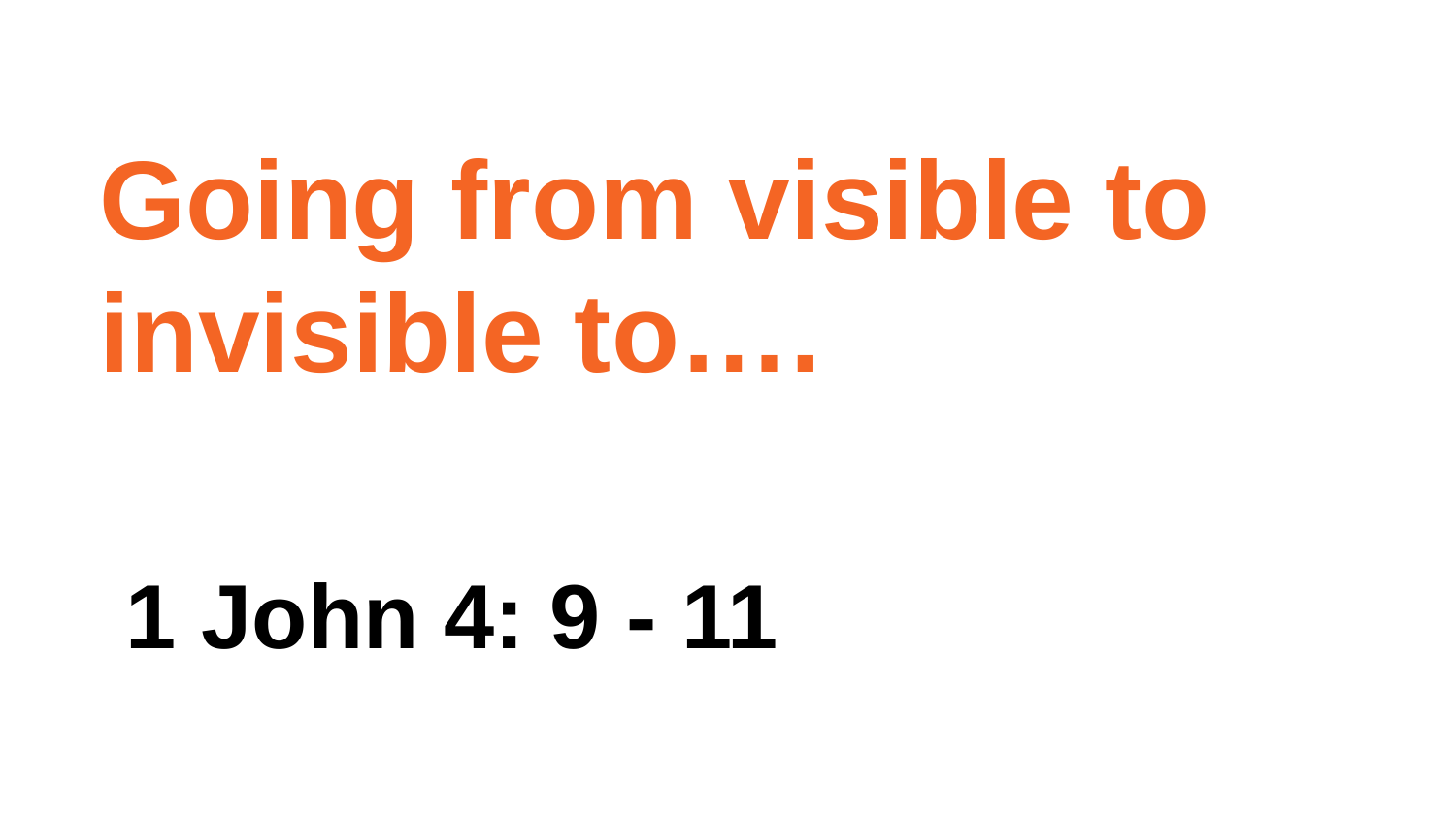

Going from visible to invisible to….
1 John 4: 9 - 11